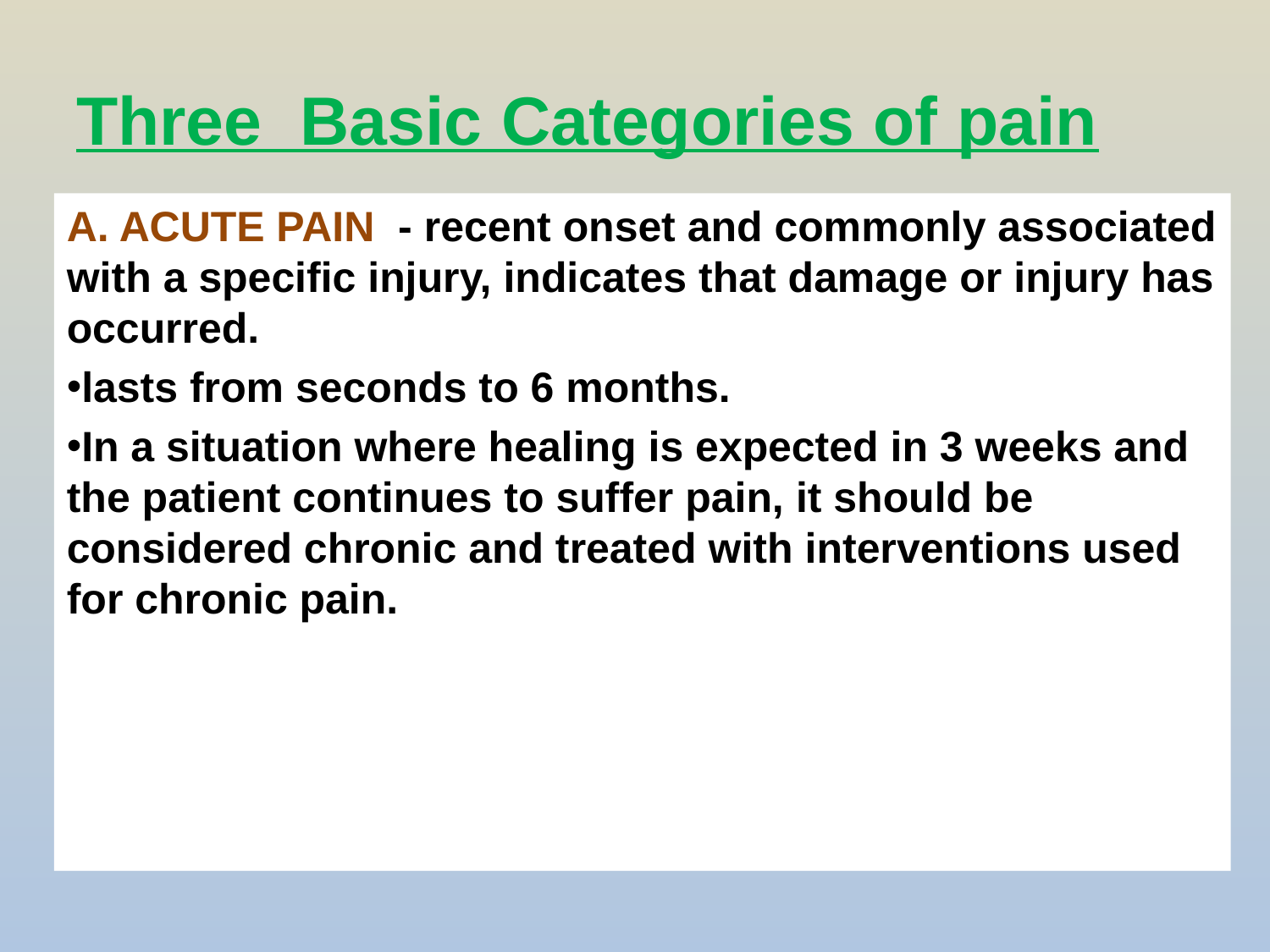

# Three  Basic Categories of pain
A. ACUTE PAIN  - recent onset and commonly associated with a speciﬁc injury, indicates that damage or injury has occurred.
lasts from seconds to 6 months.
In a situation where healing is expected in 3 weeks and the patient continues to suffer pain, it should be considered chronic and treated with interventions used for chronic pain.